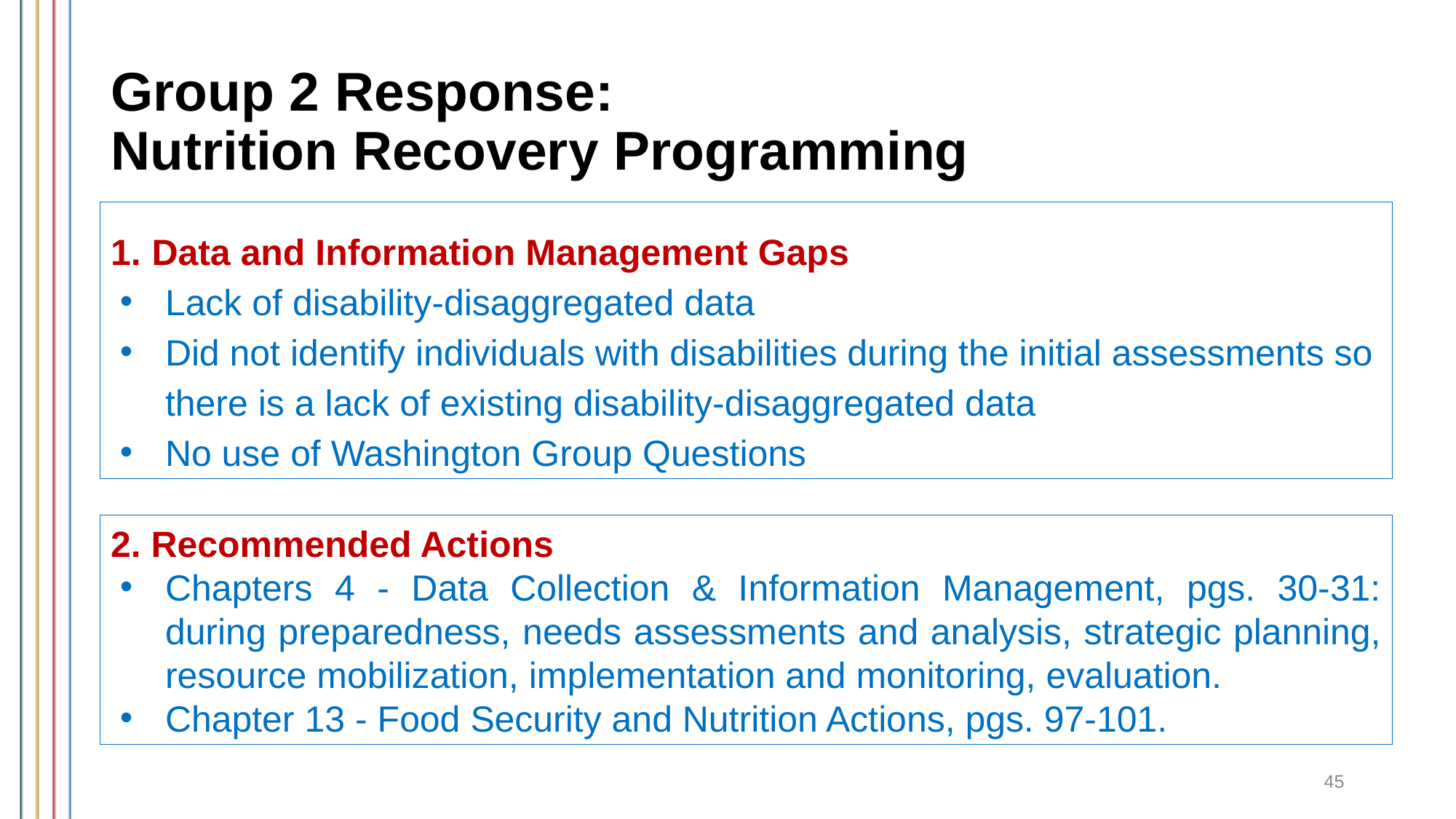

# Group 2 Response: Nutrition Recovery Programming
Data and Information Management Gaps
Lack of disability-disaggregated data
Did not identify individuals with disabilities during the initial assessments so there is a lack of existing disability-disaggregated data
No use of Washington Group Questions
2. Recommended Actions
Chapters 4 - Data Collection & Information Management, pgs. 30-31: during preparedness, needs assessments and analysis, strategic planning, resource mobilization, implementation and monitoring, evaluation.
Chapter 13 - Food Security and Nutrition Actions, pgs. 97-101.
45